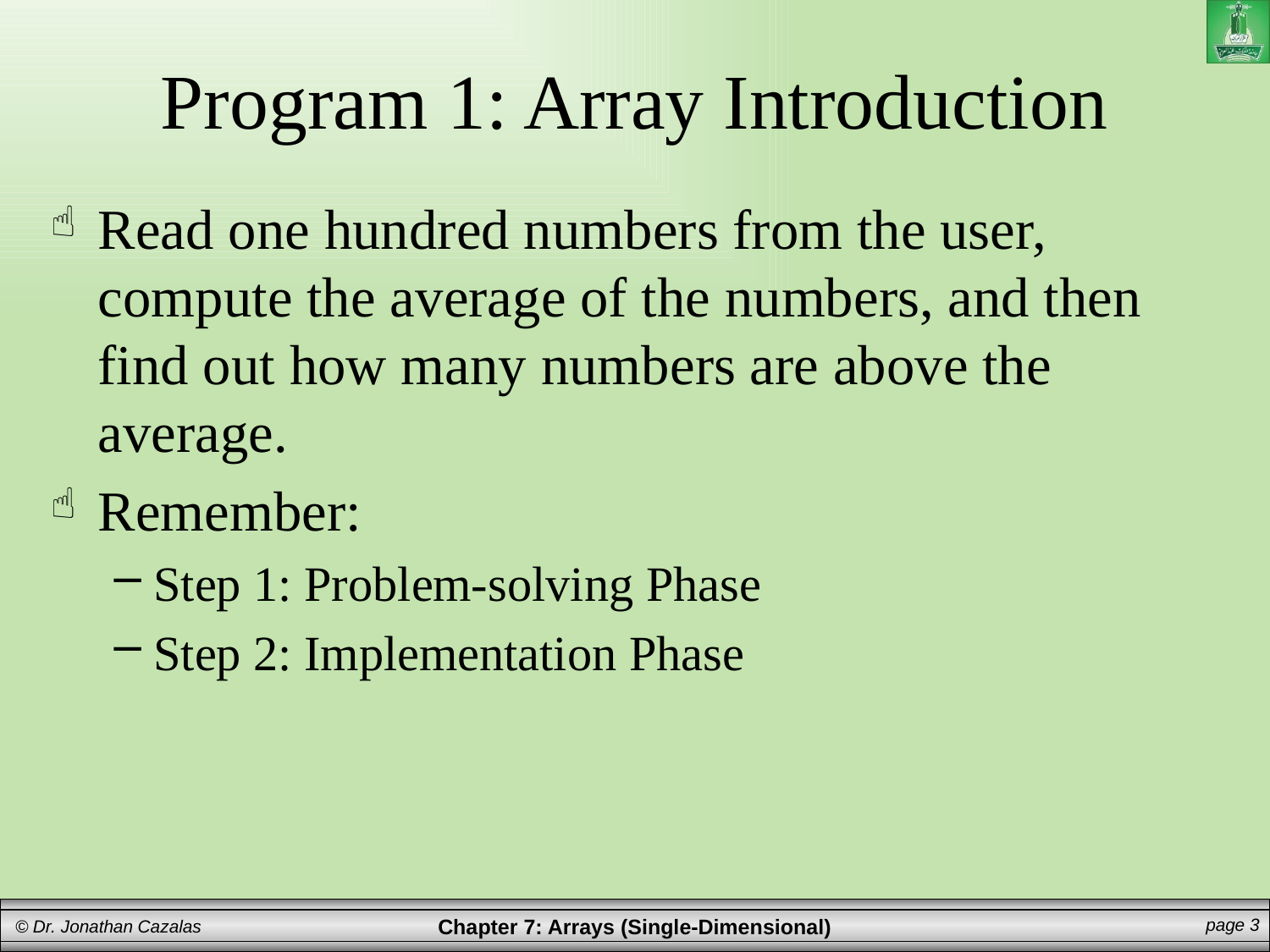

# Program 1: Array Introduction
Read one hundred numbers from the user, compute the average of the numbers, and then find out how many numbers are above the average.
Remember:
Step 1: Problem-solving Phase
Step 2: Implementation Phase